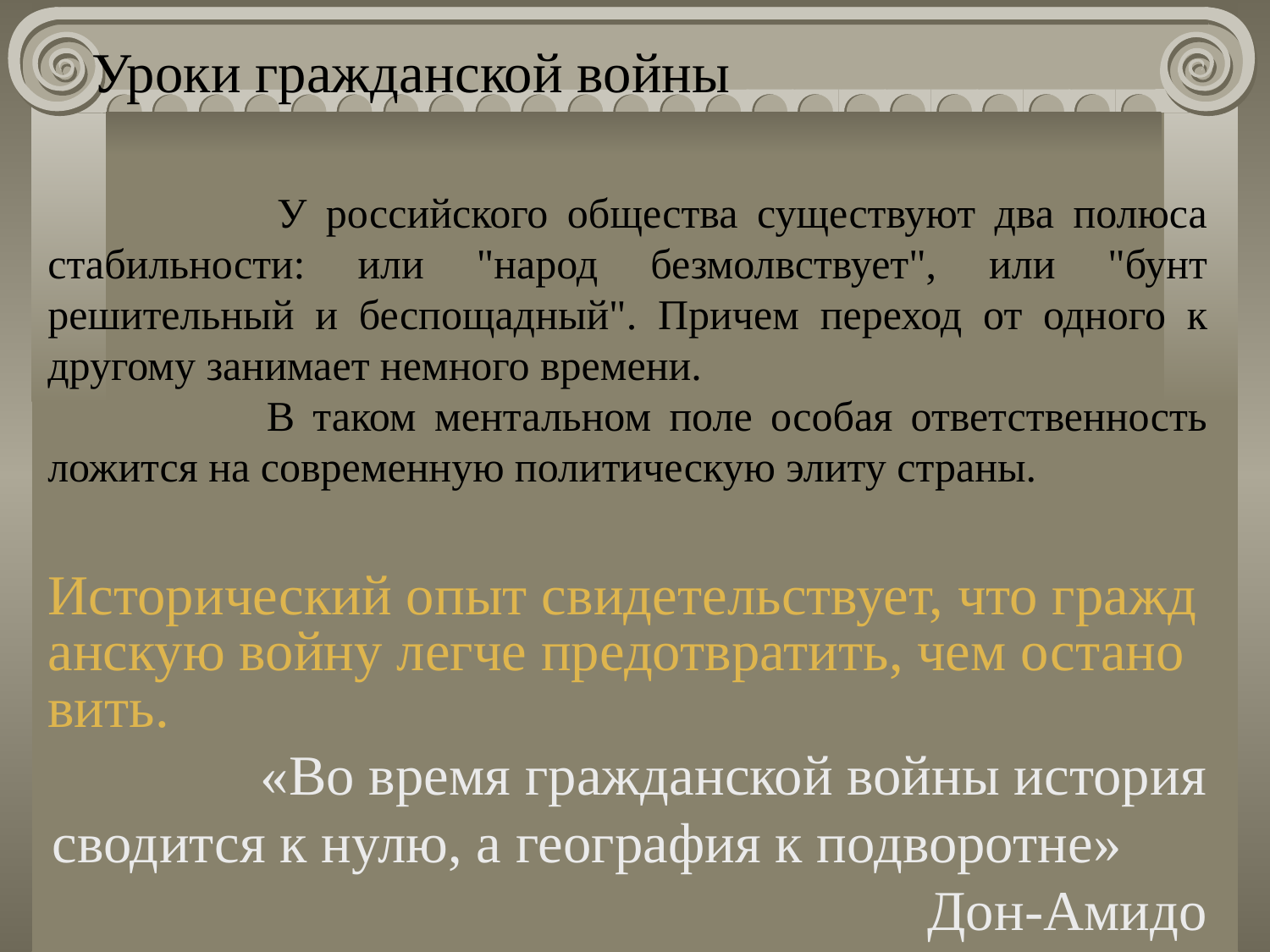

Уроки гражданской войны
            У российского общества существуют два полюса стабильности: или "народ безмолвствует", или "бунт решительный и беспощадный". Причем переход от одного к другому занимает немного времени.
            В таком ментальном поле особая ответственность ложится на современную политическую элиту страны.

Исторический опыт свидетельствует, что гражданскую войну легче предотвратить, чем остановить.
«Во время гражданской войны история сводится к нулю, а география к подворотне»          Дон-Амидо